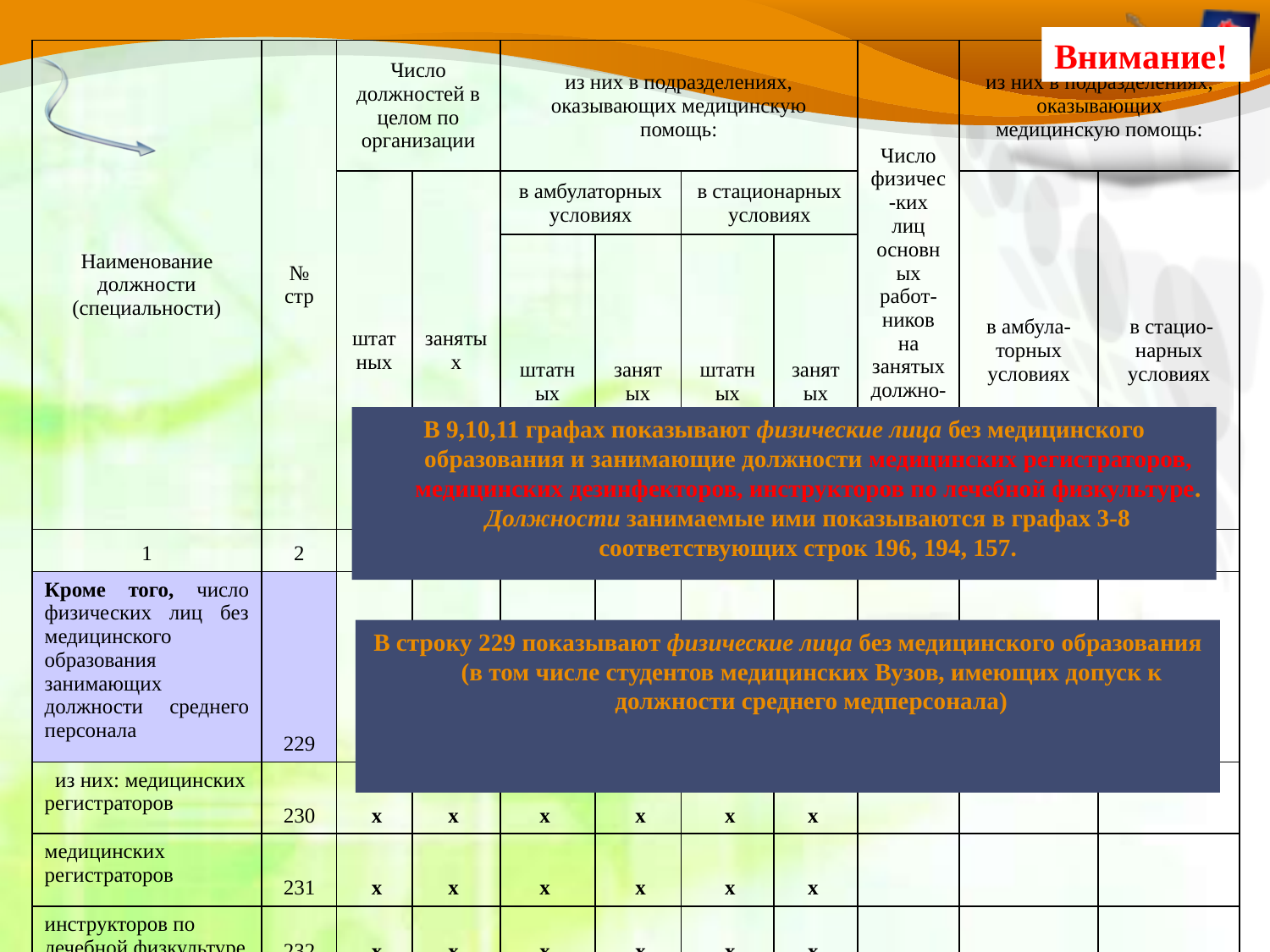

Внимание!
| Наименование должности (специальности) | № стр | Число должностей в целом по организации |  | из них в подразделениях, оказывающих медицинскую помощь: |  |  |  | Число физичес-ких лиц основных работ-ников на занятых должно-стях | из них в подразделениях, оказывающих медицинскую помощь: |  |
| --- | --- | --- | --- | --- | --- | --- | --- | --- | --- | --- |
|  |  | штатных | занятых | в амбулаторных условиях |  | в стационарных условиях |  |  | в амбула-торных условиях | в стацио-нарных условиях |
|  |  |  |  | штатных | занятых | штатных | занятых |  |  |  |
| 1 | 2 | 3 | 4 | 5 | 6 | 7 | 8 | 9 | 10 | 11 |
| Кроме того, число физических лиц без медицинского образования занимающих должности среднего персонала | 229 | х | х | х | х | х | х |  |  |  |
| из них: медицинских регистраторов | 230 | х | х | х | х | х | х |  |  |  |
| медицинских регистраторов | 231 | х | х | х | х | х | х |  |  |  |
| инструкторов по лечебной физкультуре | 232 | х | х | х | х | х | х |  |  |  |
В 9,10,11 графах показывают физические лица без медицинского образования и занимающие должности медицинских регистраторов, медицинских дезинфекторов, инструкторов по лечебной физкультуре. Должности занимаемые ими показываются в графах 3-8 соответствующих строк 196, 194, 157.
В строку 229 показывают физические лица без медицинского образования (в том числе студентов медицинских Вузов, имеющих допуск к должности среднего медперсонала)